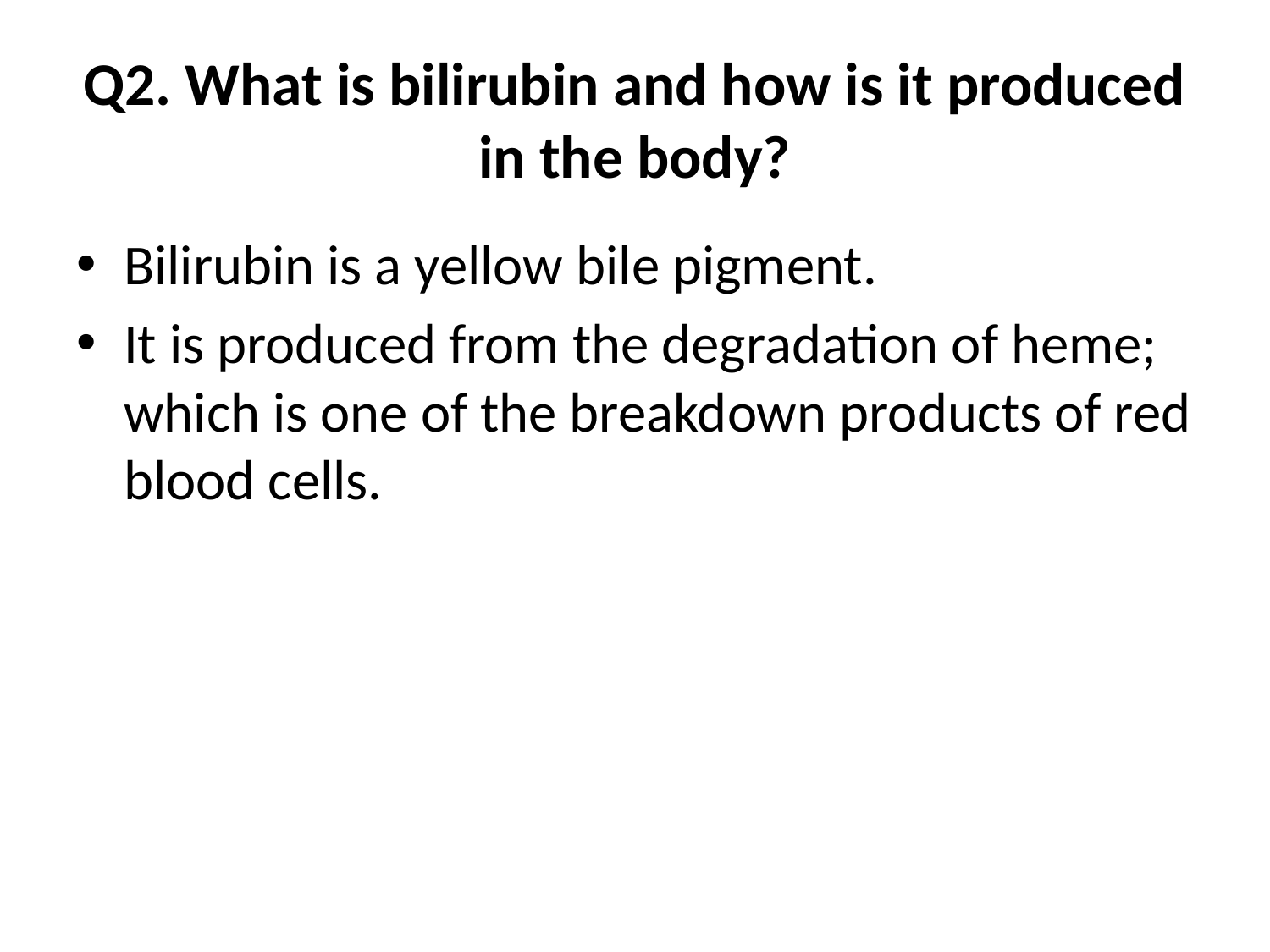

# Q2. What is bilirubin and how is it produced in the body?
Bilirubin is a yellow bile pigment.
It is produced from the degradation of heme; which is one of the breakdown products of red blood cells.